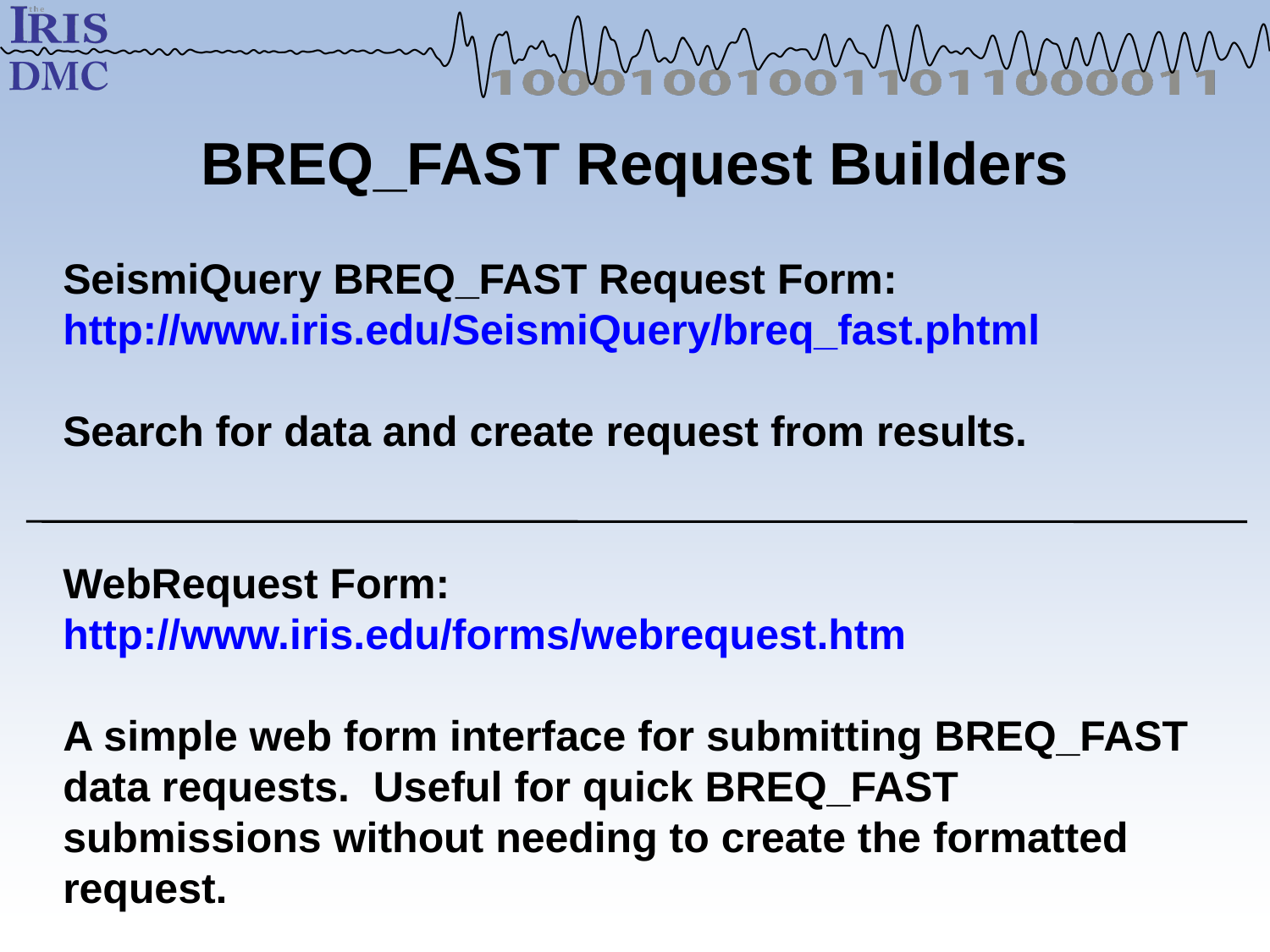

# BREQ_FAST Request Builders
SeismiQuery BREQ_FAST Request Form:
http://www.iris.edu/SeismiQuery/breq_fast.phtml

Search for data and create request from results.

WebRequest Form:
http://www.iris.edu/forms/webrequest.htm

A simple web form interface for submitting BREQ_FAST data requests.  Useful for quick BREQ_FAST submissions without needing to create the formatted request.